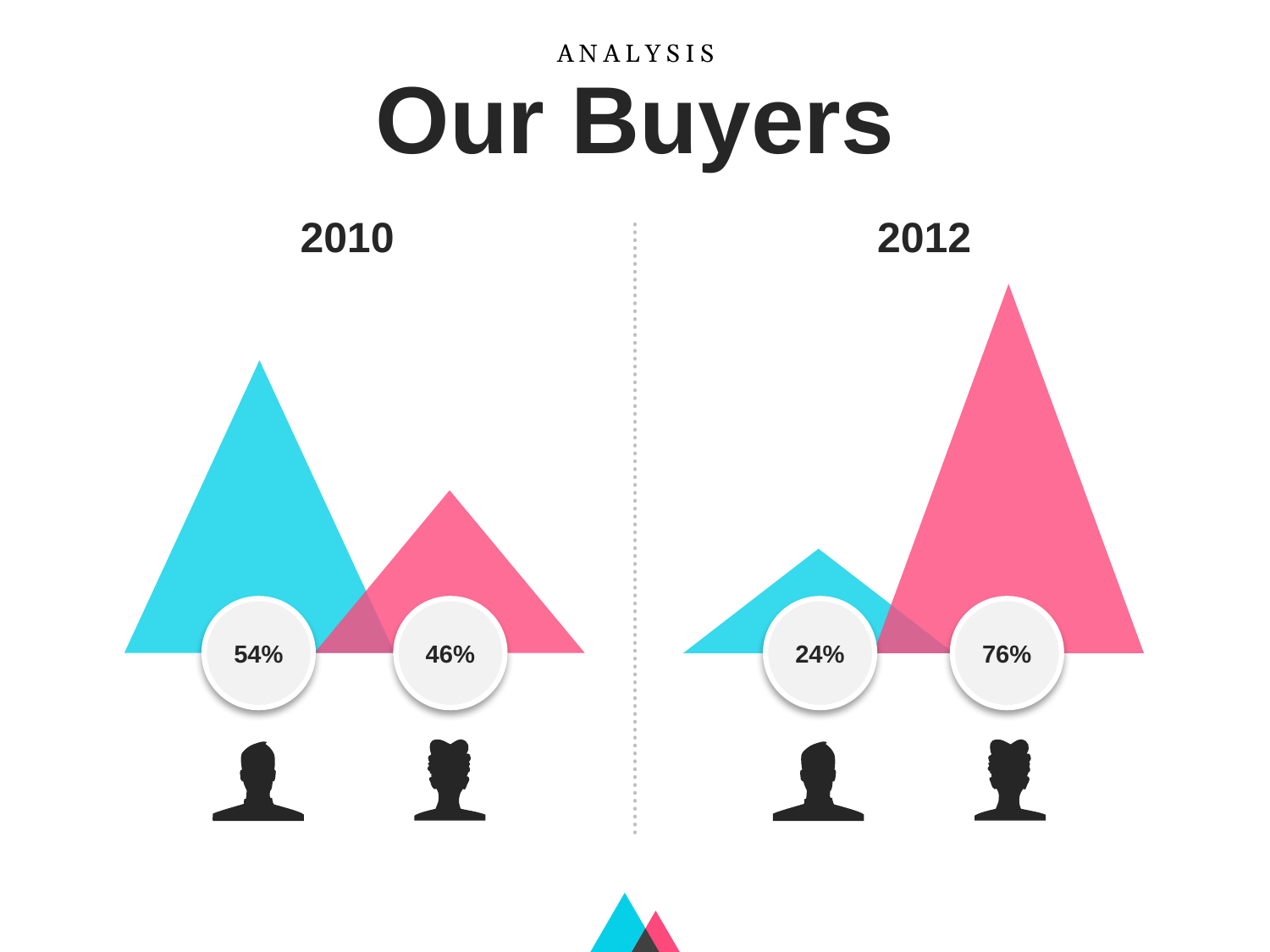

ANALYSIS
Our Buyers
2010
2012

54%
46%
24%
76%